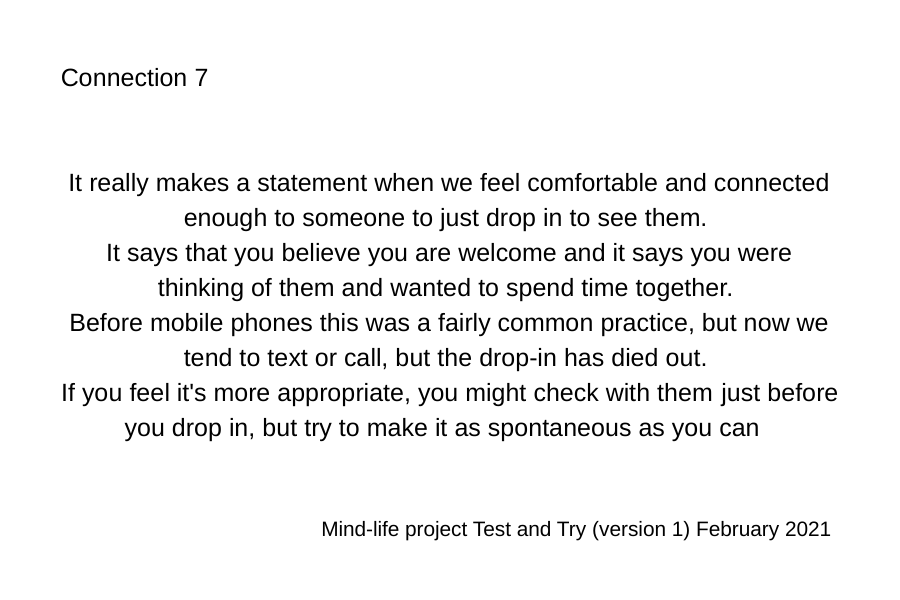

Connection 7
It really makes a statement when we feel comfortable and connected enough to someone to just drop in to see them.
It says that you believe you are welcome and it says you were thinking of them and wanted to spend time together.
Before mobile phones this was a fairly common practice, but now we tend to text or call, but the drop-in has died out.
If you feel it's more appropriate, you might check with them just before you drop in, but try to make it as spontaneous as you can
Mind-life project Test and Try (version 1) February 2021